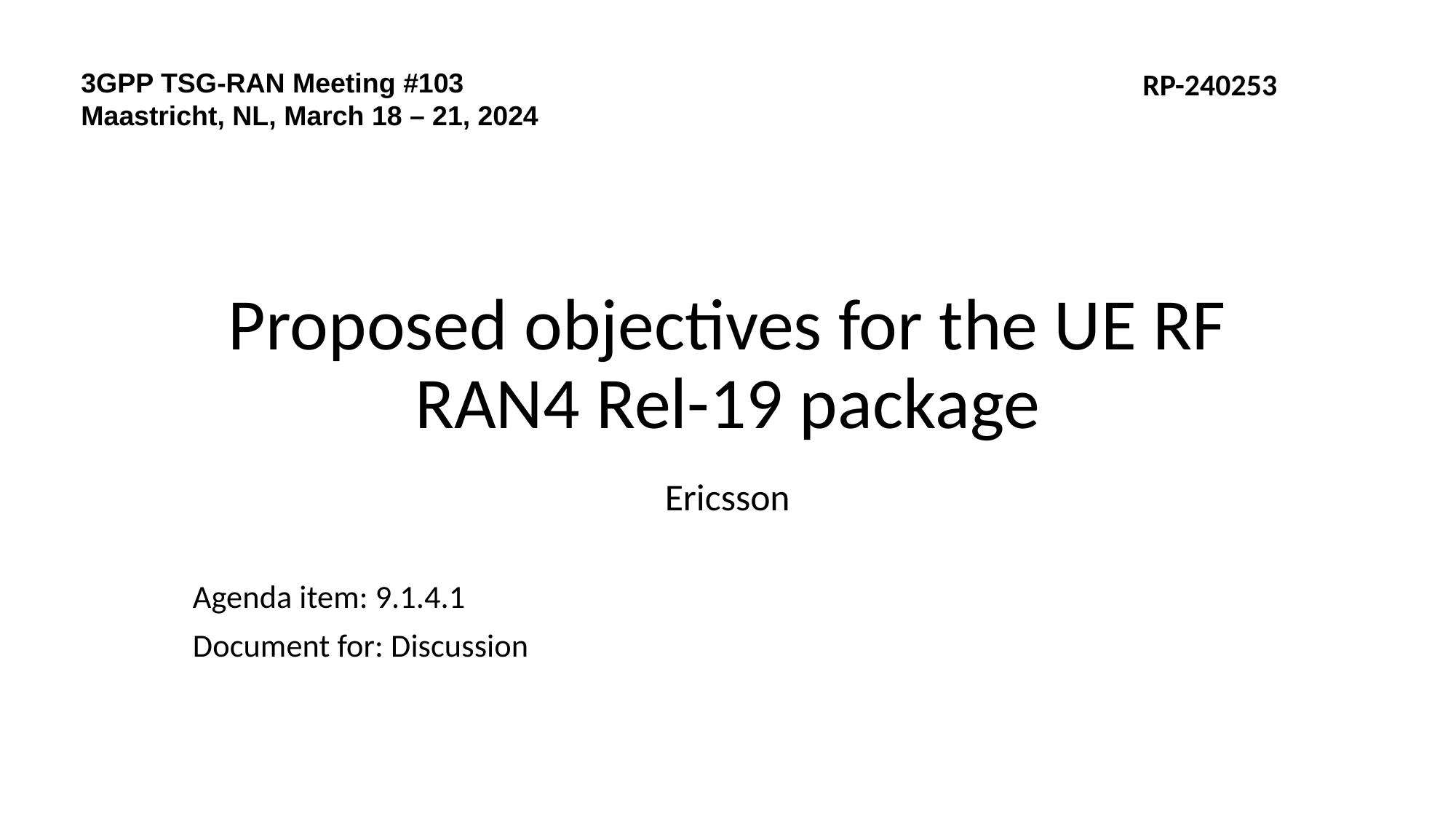

3GPP TSG-RAN Meeting #103
Maastricht, NL, March 18 – 21, 2024
RP-240253
Proposed objectives for the UE RF RAN4 Rel-19 package
Ericsson

Agenda item: 9.1.4.1
Document for: Discussion